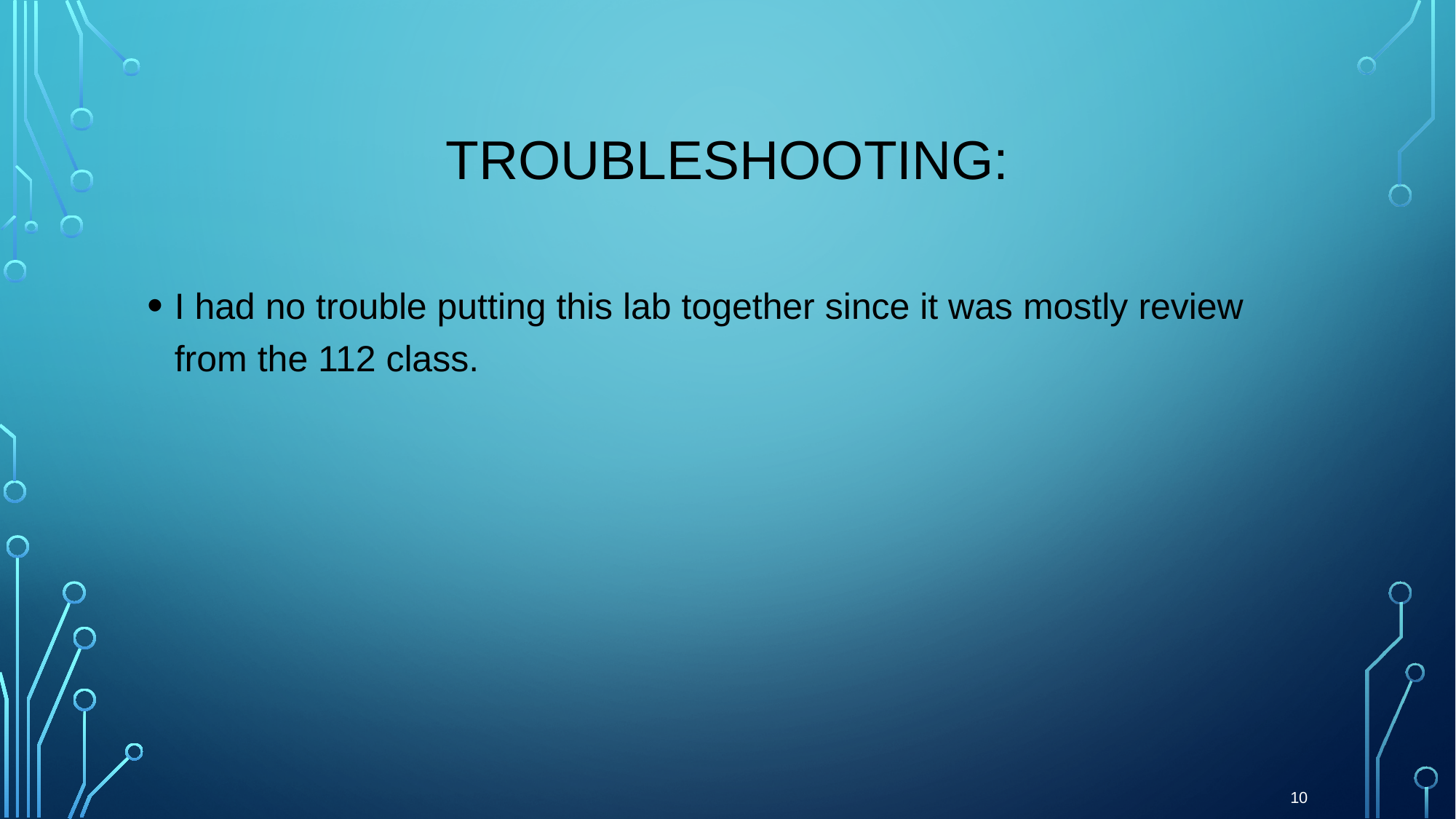

# Troubleshooting:
I had no trouble putting this lab together since it was mostly review from the 112 class.
10